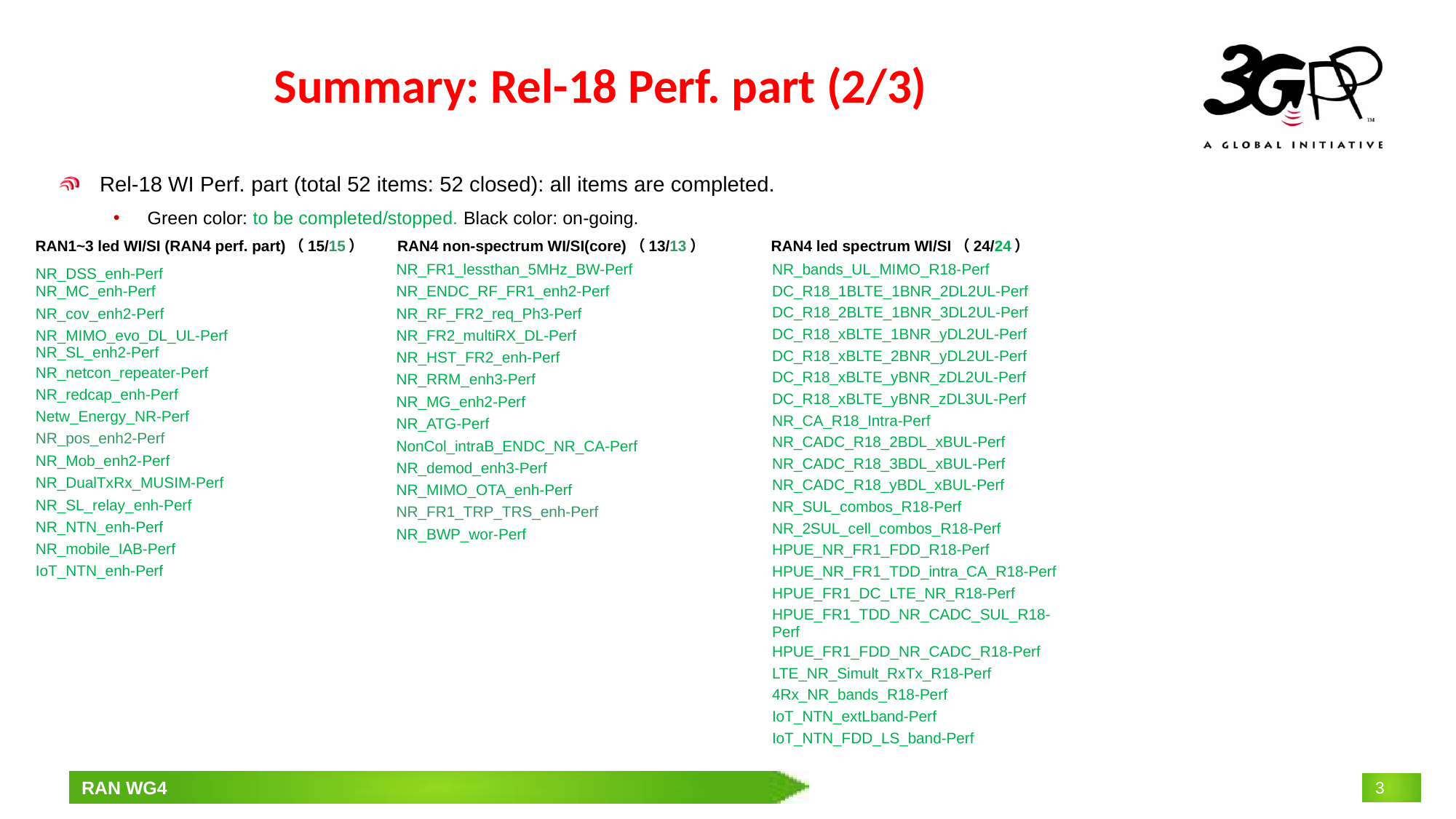

# Summary: Rel-18 Perf. part (2/3)
Rel-18 WI Perf. part (total 52 items: 52 closed): all items are completed.
Green color: to be completed/stopped. Black color: on-going.
RAN1~3 led WI/SI (RAN4 perf. part)（15/15）
RAN4 non-spectrum WI/SI(core)（13/13）
RAN4 led spectrum WI/SI（24/24）
| NR\_DSS\_enh-Perf |
| --- |
| NR\_MC\_enh-Perf |
| NR\_cov\_enh2-Perf |
| NR\_MIMO\_evo\_DL\_UL-Perf NR\_SL\_enh2-Perf |
| NR\_netcon\_repeater-Perf |
| NR\_redcap\_enh-Perf |
| Netw\_Energy\_NR-Perf |
| NR\_pos\_enh2-Perf |
| NR\_Mob\_enh2-Perf |
| NR\_DualTxRx\_MUSIM-Perf |
| NR\_SL\_relay\_enh-Perf |
| NR\_NTN\_enh-Perf |
| NR\_mobile\_IAB-Perf |
| IoT\_NTN\_enh-Perf |
| NR\_FR1\_lessthan\_5MHz\_BW-Perf |
| --- |
| NR\_ENDC\_RF\_FR1\_enh2-Perf |
| NR\_RF\_FR2\_req\_Ph3-Perf |
| NR\_FR2\_multiRX\_DL-Perf |
| NR\_HST\_FR2\_enh-Perf |
| NR\_RRM\_enh3-Perf |
| NR\_MG\_enh2-Perf |
| NR\_ATG-Perf |
| NonCol\_intraB\_ENDC\_NR\_CA-Perf |
| NR\_demod\_enh3-Perf |
| NR\_MIMO\_OTA\_enh-Perf |
| NR\_FR1\_TRP\_TRS\_enh-Perf |
| NR\_BWP\_wor-Perf |
| NR\_bands\_UL\_MIMO\_R18-Perf |
| --- |
| DC\_R18\_1BLTE\_1BNR\_2DL2UL-Perf |
| DC\_R18\_2BLTE\_1BNR\_3DL2UL-Perf |
| DC\_R18\_xBLTE\_1BNR\_yDL2UL-Perf |
| DC\_R18\_xBLTE\_2BNR\_yDL2UL-Perf |
| DC\_R18\_xBLTE\_yBNR\_zDL2UL-Perf |
| DC\_R18\_xBLTE\_yBNR\_zDL3UL-Perf |
| NR\_CA\_R18\_Intra-Perf |
| NR\_CADC\_R18\_2BDL\_xBUL-Perf |
| NR\_CADC\_R18\_3BDL\_xBUL-Perf |
| NR\_CADC\_R18\_yBDL\_xBUL-Perf |
| NR\_SUL\_combos\_R18-Perf |
| NR\_2SUL\_cell\_combos\_R18-Perf |
| HPUE\_NR\_FR1\_FDD\_R18-Perf |
| HPUE\_NR\_FR1\_TDD\_intra\_CA\_R18-Perf |
| HPUE\_FR1\_DC\_LTE\_NR\_R18-Perf |
| HPUE\_FR1\_TDD\_NR\_CADC\_SUL\_R18-Perf |
| HPUE\_FR1\_FDD\_NR\_CADC\_R18-Perf |
| LTE\_NR\_Simult\_RxTx\_R18-Perf |
| 4Rx\_NR\_bands\_R18-Perf |
| IoT\_NTN\_extLband-Perf |
| IoT\_NTN\_FDD\_LS\_band-Perf |